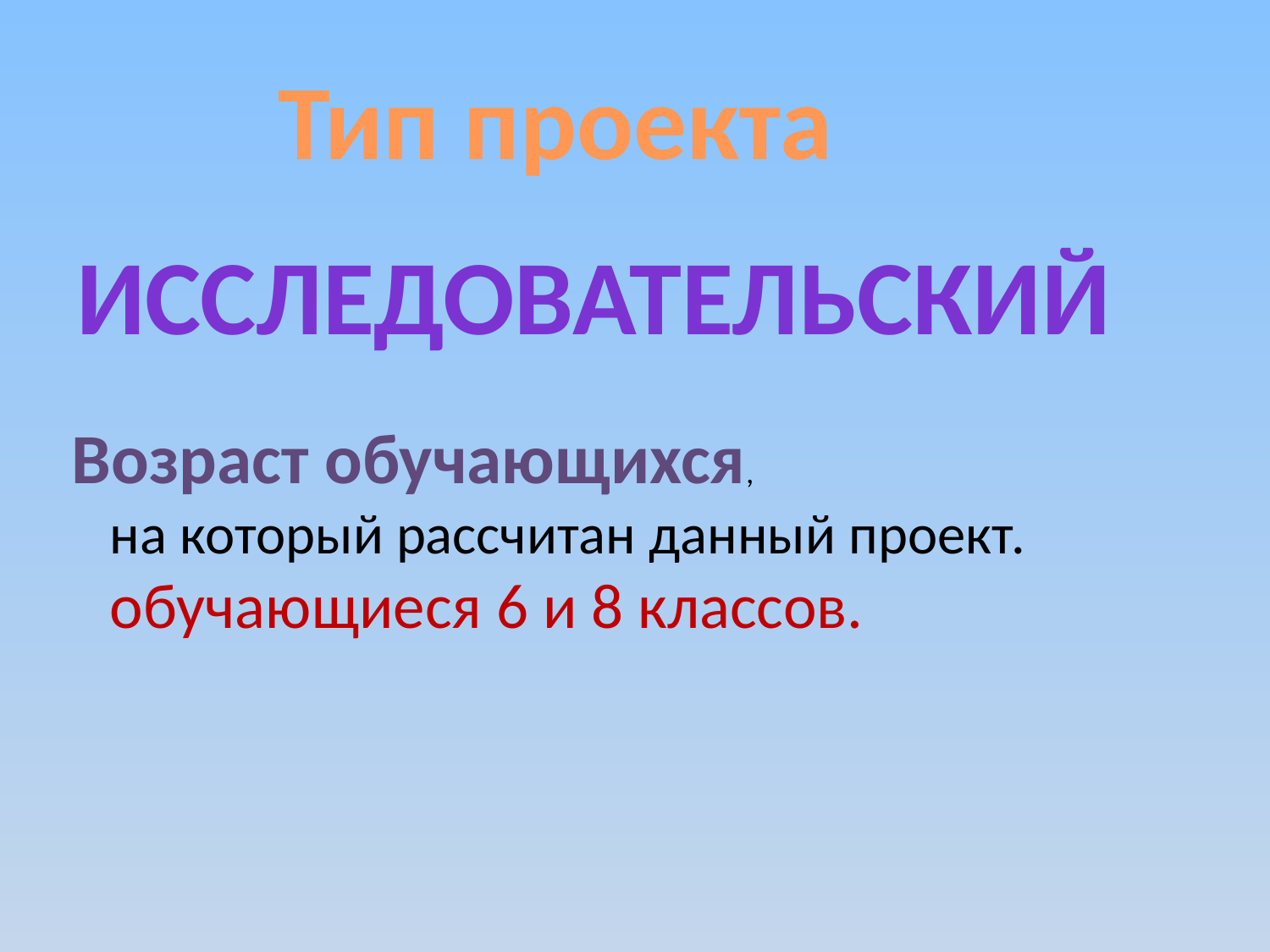

# Тип проекта
исследовательский
Возраст обучающихся,                                       на который рассчитан данный проект.
обучающиеся 6 и 8 классов.